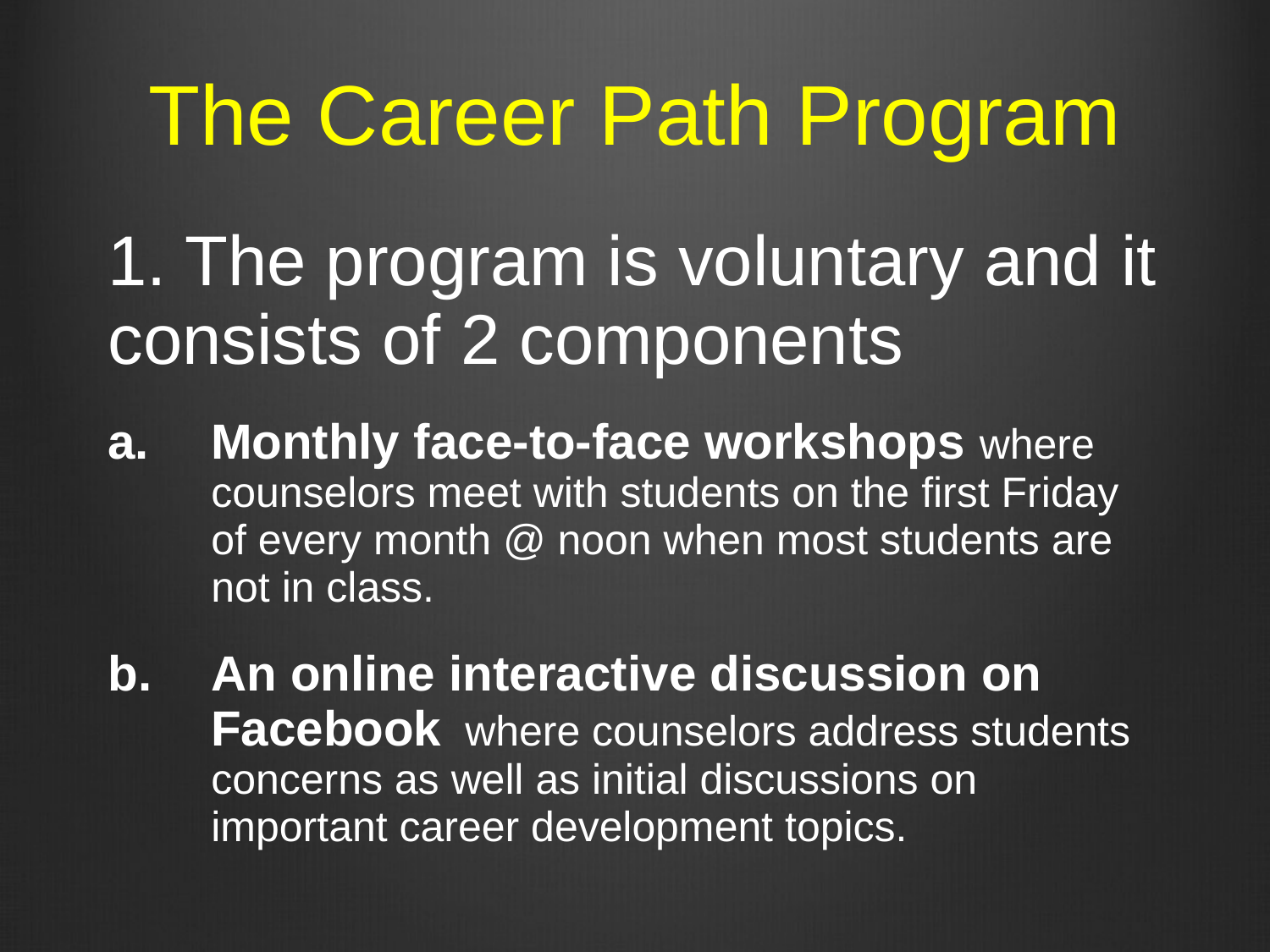

# The Career Path Program
1. The program is voluntary and it consists of 2 components
Monthly face-to-face workshops where counselors meet with students on the first Friday of every month @ noon when most students are not in class.
An online interactive discussion on Facebook  where counselors address students concerns as well as initial discussions on important career development topics.